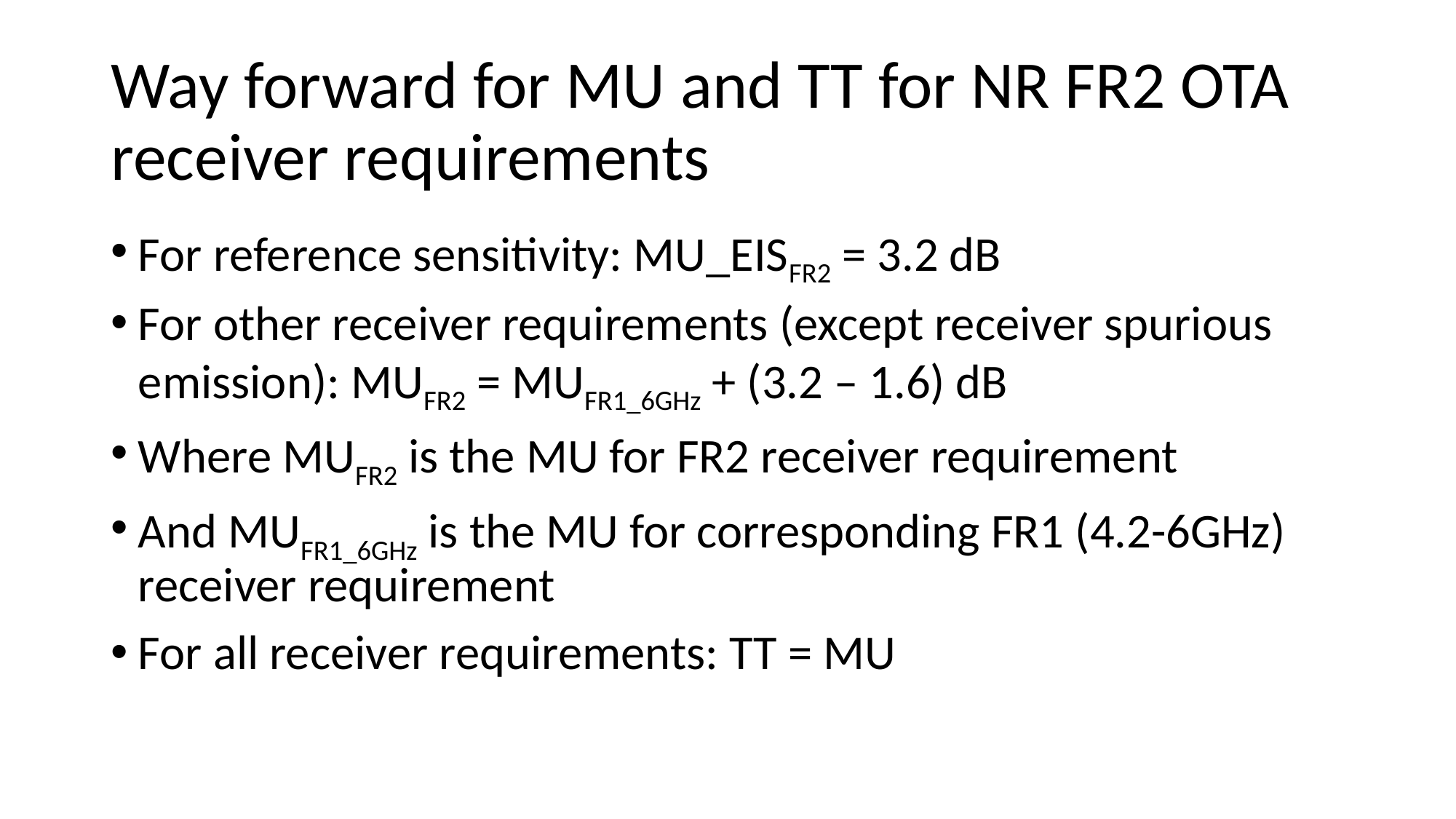

# Way forward for MU and TT for NR FR2 OTA receiver requirements
For reference sensitivity: MU_EISFR2 = 3.2 dB
For other receiver requirements (except receiver spurious emission): MUFR2 = MUFR1_6GHz + (3.2 – 1.6) dB
Where MUFR2 is the MU for FR2 receiver requirement
And MUFR1_6GHz is the MU for corresponding FR1 (4.2-6GHz) receiver requirement
For all receiver requirements: TT = MU